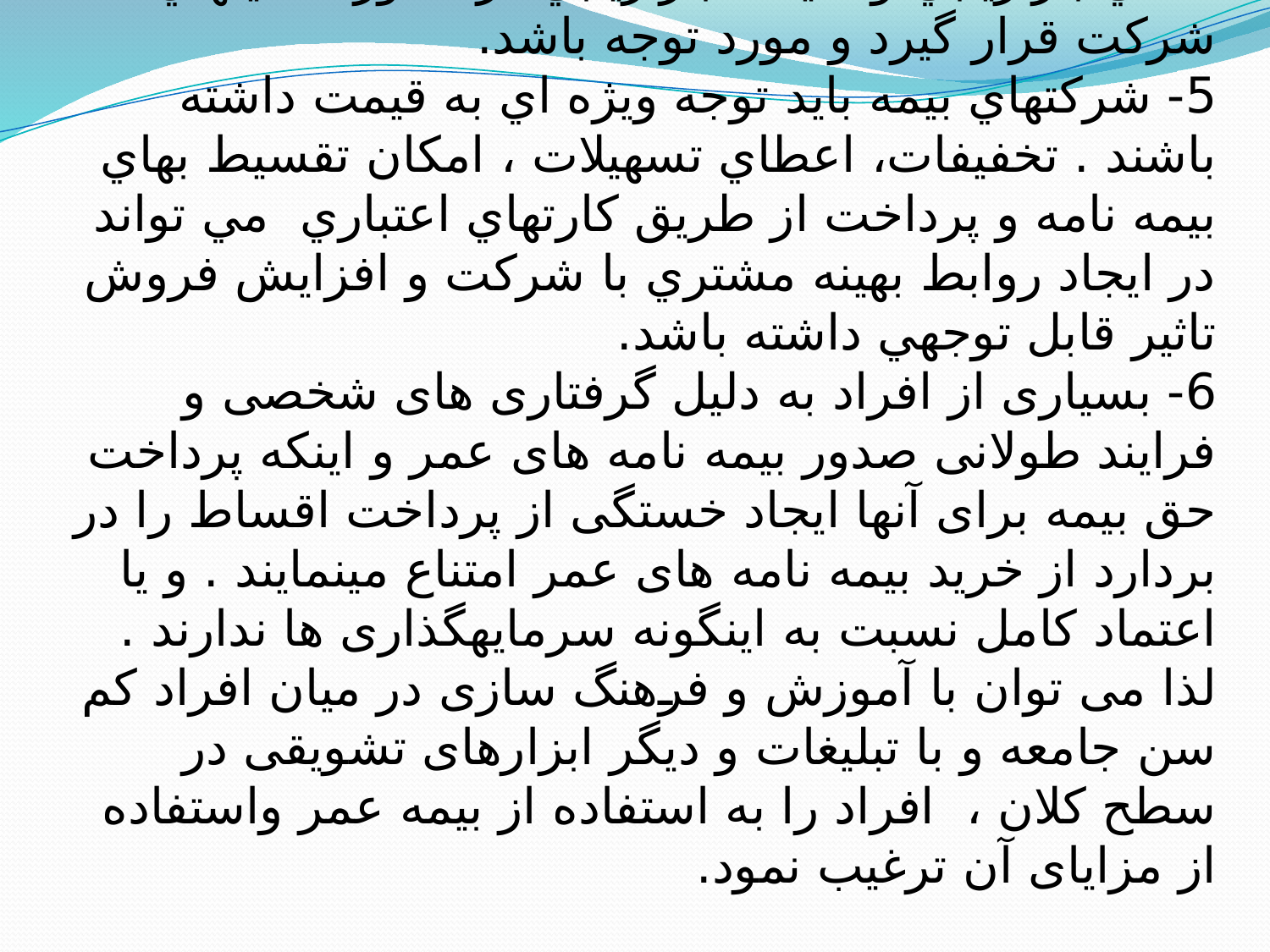

# 4- بررسی و نظرسنجي مستمر از مشتريان بازار هدف براي شناسايي نیازها و خواسته های ایشان و نقاط قوت و ضعف شرکت در زمينه بكارگيري آميخته بازاريابي در مورد خدمات شركت بصورت دوره‌اي انجام پذيرد و تلاش در جهت بهبود و افزايش سهم بازار با بكارگيري اصول علمي بازاريابي و آميخته بازاريابي در محور فعاليت­هاي شركت قرار گيرد و مورد توجه باشد. 5- شركتهاي بيمه بايد توجه ويژه اي به قيمت داشته باشند . تخفيفات، اعطاي تسهيلات ، امكان تقسيط بهاي بيمه نامه و پرداخت از طريق كارتهاي اعتباري  مي تواند در ایجاد روابط بهینه مشتري با شركت و افزایش فروش تاثير قابل توجهي داشته باشد. 6- بسیاری از افراد به دلیل گرفتاری های شخصی و فرایند طولانی صدور بیمه نامه های عمر و اینکه پرداخت حق بیمه برای آنها ایجاد خستگی از پرداخت اقساط را در بردارد از خرید بیمه نامه های عمر امتناع می‏نمایند . و یا اعتماد کامل نسبت به این­گونه سرمایه­گذاری ها ندارند .  لذا می توان با آموزش و فرهنگ سازی در میان افراد کم سن جامعه و با تبلیغات و دیگر ابزارهای تشویقی در سطح کلان ،  افراد را به استفاده از بیمه عمر واستفاده از مزایای آن ترغیب نمود.